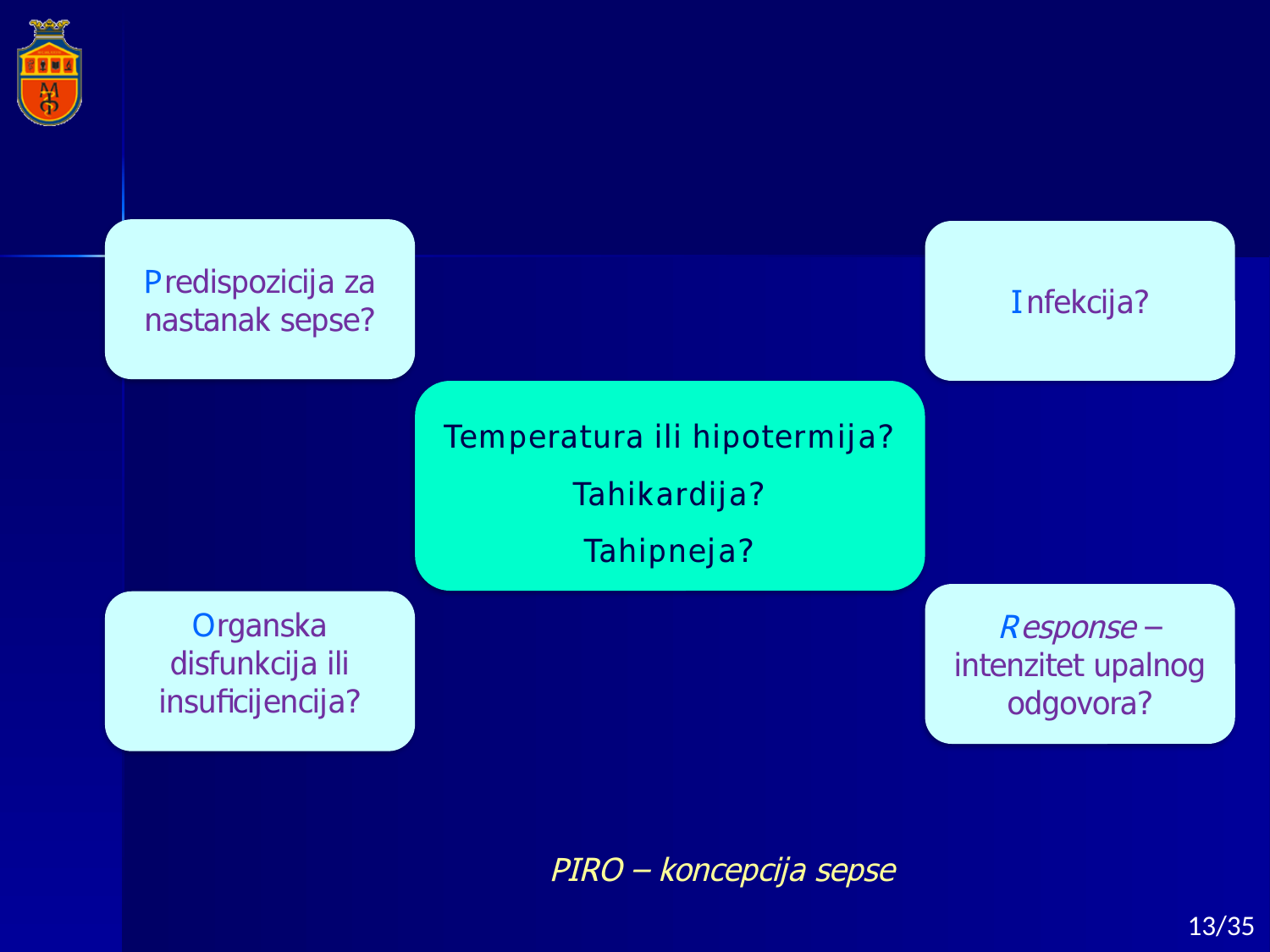

Predispozicija za nastanak sepse?
Infekcija?
Temperatura ili hipotermija?
Tahikardija?
Tahipneja?
Response – intenzitet upalnog odgovora?
Organska disfunkcija ili insuficijencija?
PIRO – koncepcija sepse
13/35